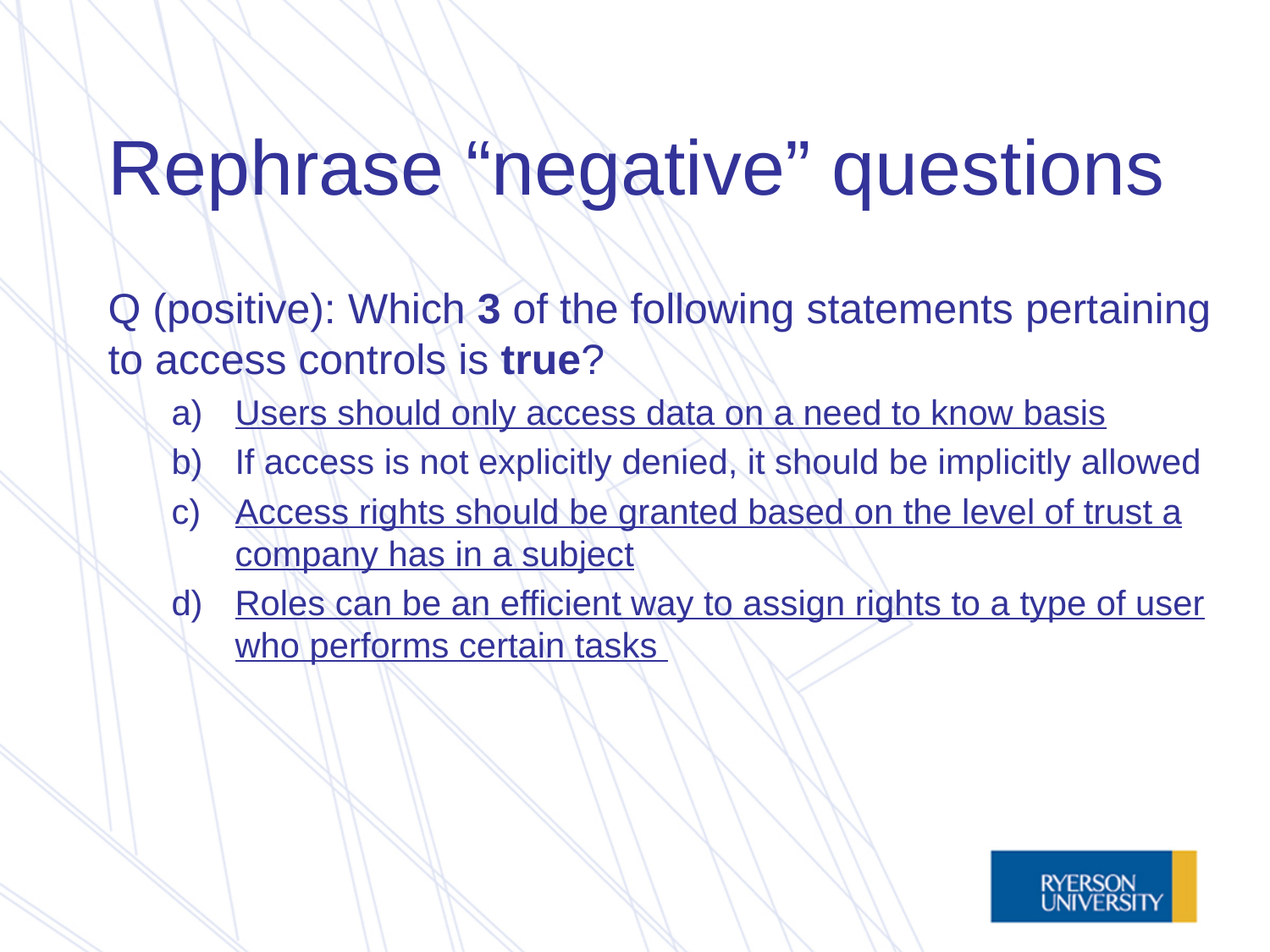

# Rephrase “negative” questions
Q (positive): Which 3 of the following statements pertaining to access controls is true?
Users should only access data on a need to know basis
If access is not explicitly denied, it should be implicitly allowed
Access rights should be granted based on the level of trust a company has in a subject
Roles can be an efficient way to assign rights to a type of user who performs certain tasks